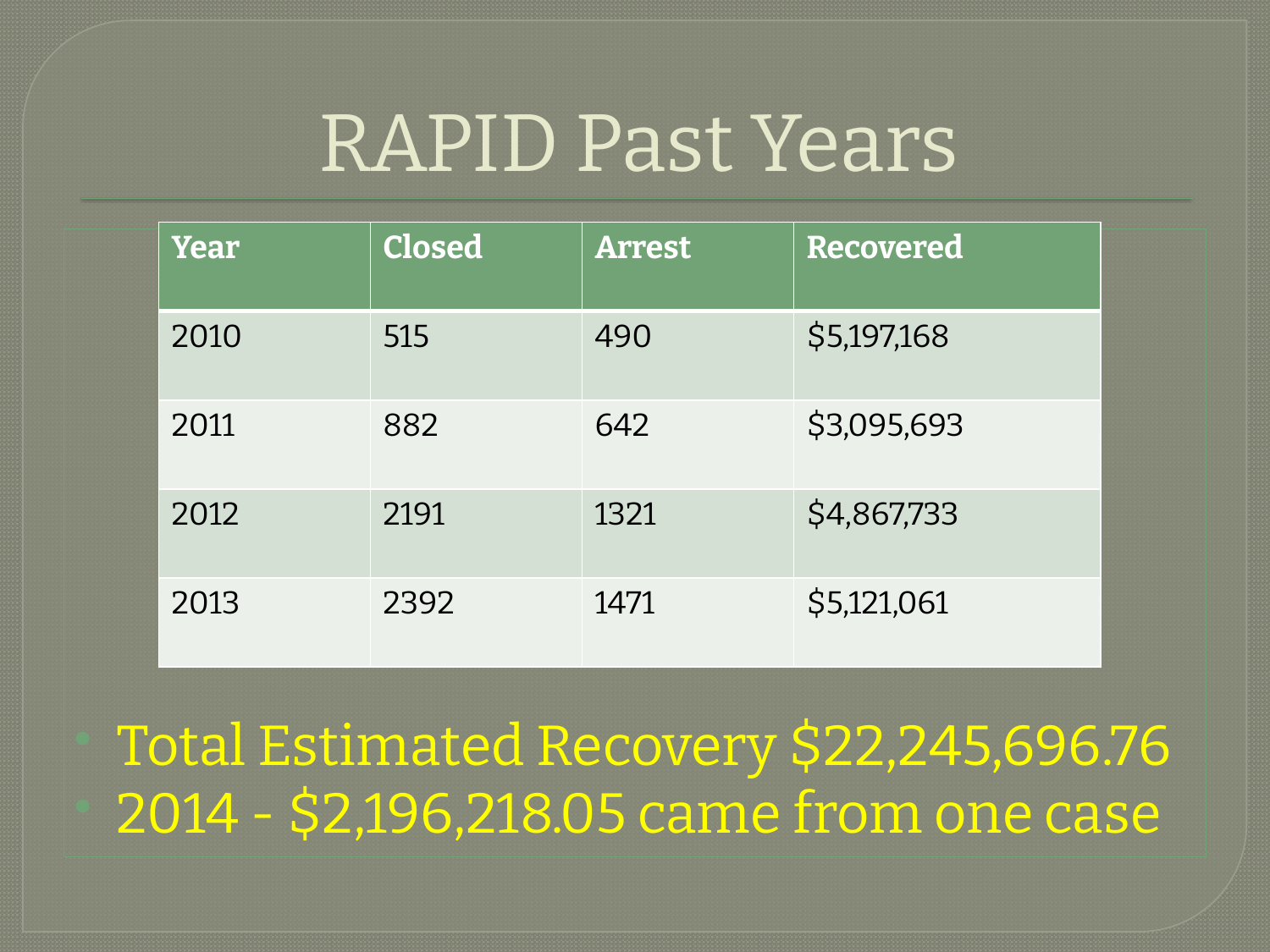

# RAPID Past Years
| Year | Closed | Arrest | Recovered |
| --- | --- | --- | --- |
| 2010 | 515 | 490 | $5,197,168 |
| 2011 | 882 | 642 | $3,095,693 |
| 2012 | 2191 | 1321 | $4,867,733 |
| 2013 | 2392 | 1471 | $5,121,061 |

Total Estimated Recovery $22,245,696.76
2014 - $2,196,218.05 came from one case